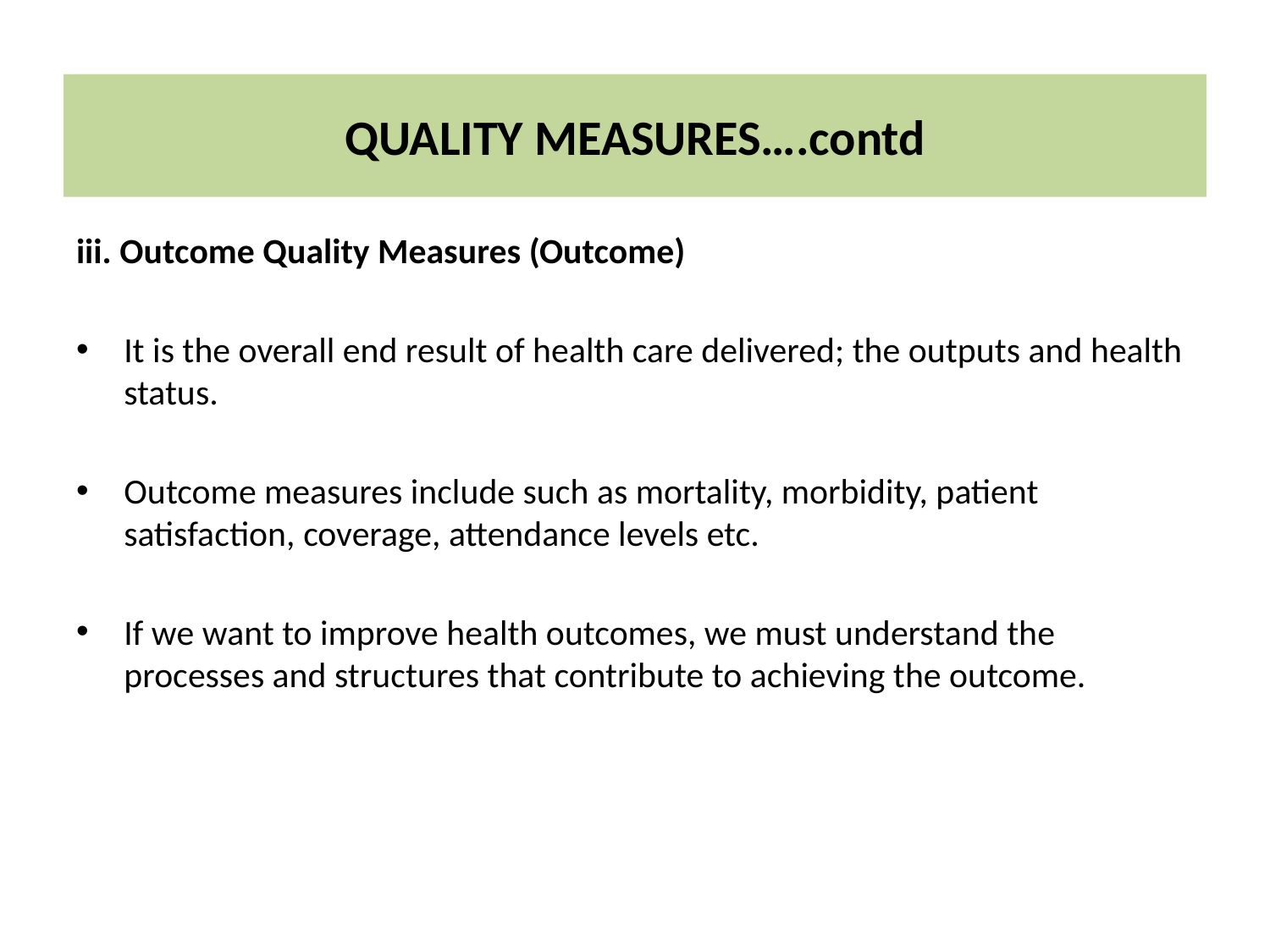

# QUALITY MEASURES….contd
iii. Outcome Quality Measures (Outcome)

It is the overall end result of health care delivered; the outputs and health status.

Outcome measures include such as mortality, morbidity, patient satisfaction, coverage, attendance levels etc.

If we want to improve health outcomes, we must understand the processes and structures that contribute to achieving the outcome.